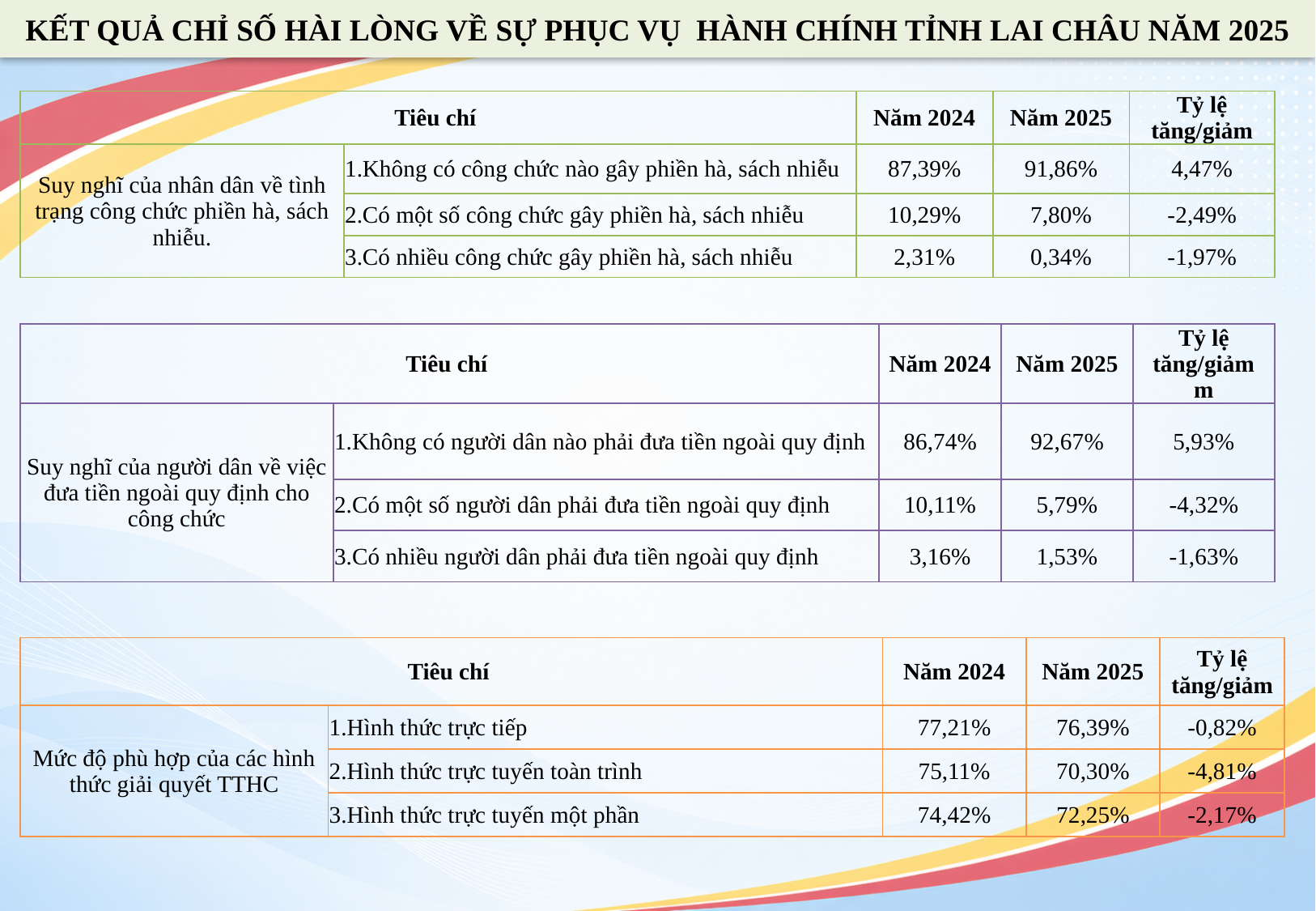

# KẾT QUẢ CHỈ SỐ HÀI LÒNG VỀ SỰ PHỤC VỤ  HÀNH CHÍNH TỈNH LAI CHÂU NĂM 2025
| Tiêu chí |  | Năm 2024 | Năm 2025 | Tỷ lệ tăng/giảm |
| --- | --- | --- | --- | --- |
| Suy nghĩ của nhân dân về tình trạng công chức phiền hà, sách nhiễu. | 1.Không có công chức nào gây phiền hà, sách nhiễu | 87,39% | 91,86% | 4,47% |
|  | 2.Có một số công chức gây phiền hà, sách nhiễu | 10,29% | 7,80% | -2,49% |
|  | 3.Có nhiều công chức gây phiền hà, sách nhiễu | 2,31% | 0,34% | -1,97% |
| Tiêu chí |  | Năm 2024 | Năm 2025 | Tỷ lệ tăng/giảm m |
| --- | --- | --- | --- | --- |
| Suy nghĩ của người dân về việc đưa tiền ngoài quy định cho công chức | 1.Không có người dân nào phải đưa tiền ngoài quy định | 86,74% | 92,67% | 5,93% |
|  | 2.Có một số người dân phải đưa tiền ngoài quy định | 10,11% | 5,79% | -4,32% |
|  | 3.Có nhiều người dân phải đưa tiền ngoài quy định | 3,16% | 1,53% | -1,63% |
| Tiêu chí |  | Năm 2024 | Năm 2025 | Tỷ lệ tăng/giảm |
| --- | --- | --- | --- | --- |
| Mức độ phù hợp của các hình thức giải quyết TTHC | 1.Hình thức trực tiếp | 77,21% | 76,39% | -0,82% |
|  | 2.Hình thức trực tuyến toàn trình | 75,11% | 70,30% | -4,81% |
|  | 3.Hình thức trực tuyến một phần | 74,42% | 72,25% | -2,17% |